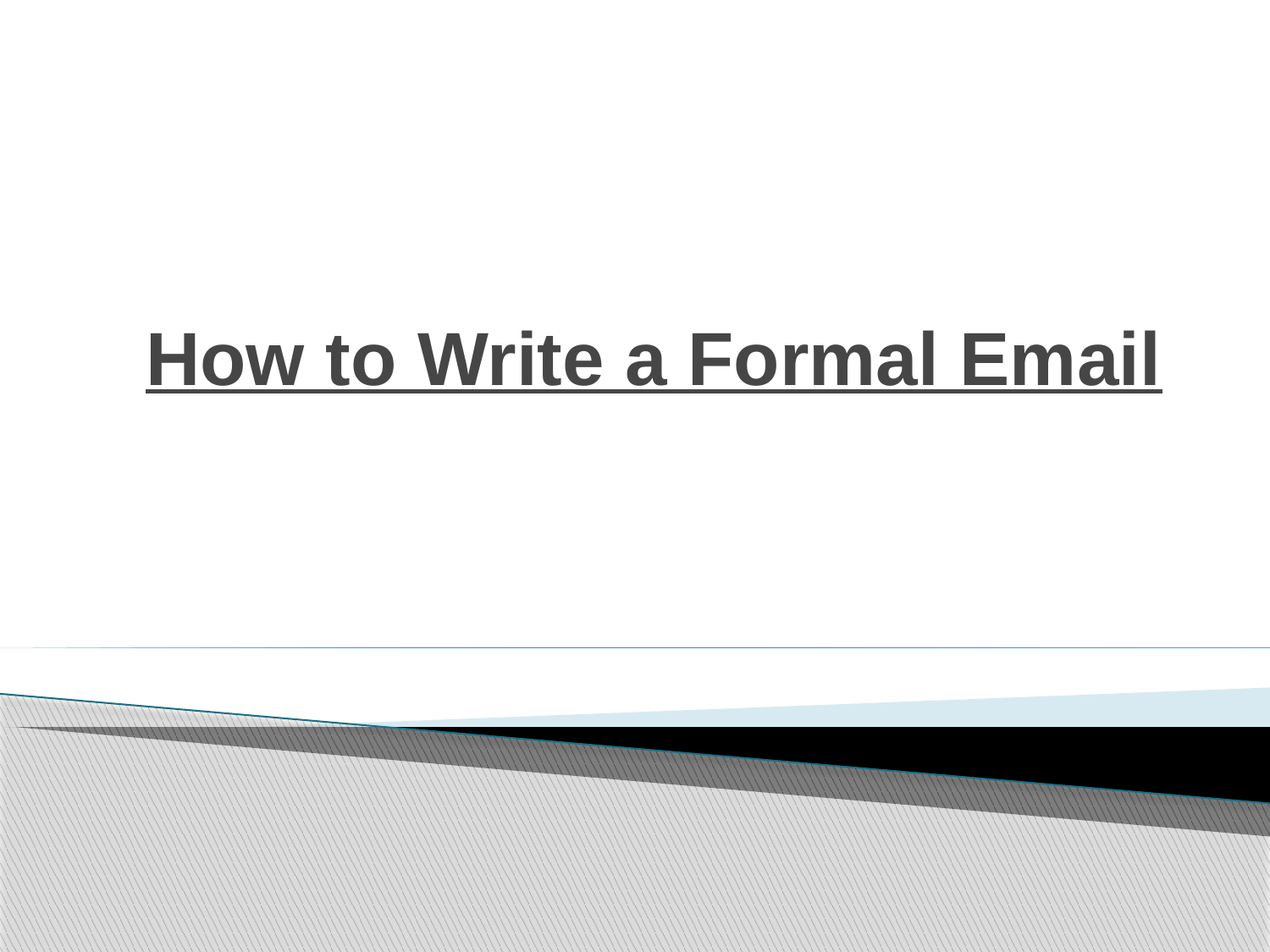

# How to Write a Formal Email